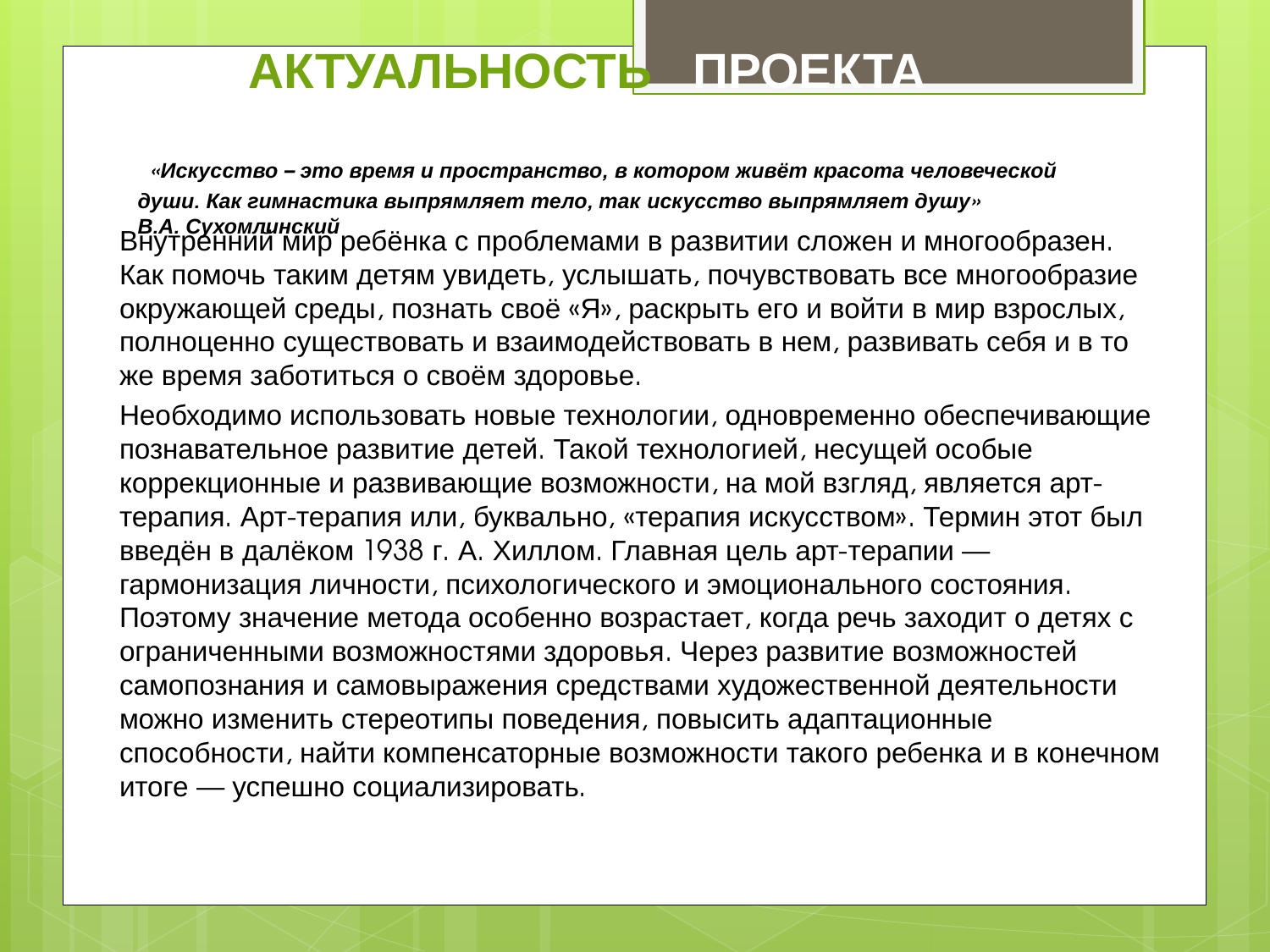

АКТУАЛЬНОСТЬ   ПРОЕКТА
# «Искусство – это время и пространство, в котором живёт красота человеческой души. Как гимнастика выпрямляет тело, так искусство выпрямляет душу» В.А. Сухомлинский
Внутренний мир ребёнка с проблемами в развитии сложен и многообразен. Как помочь таким детям увидеть, услышать, почувствовать все многообразие окружающей среды, познать своё «Я», раскрыть его и войти в мир взрослых, полноценно существовать и взаимодействовать в нем, развивать себя и в то же время заботиться о своём здоровье.
Необходимо использовать новые технологии, одновременно обеспечивающие познавательное развитие детей. Такой технологией, несущей особые коррекционные и развивающие возможности, на мой взгляд, является арт-терапия. Арт-терапия или, буквально, «терапия искусством». Термин этот был введён в далёком 1938 г. А. Хиллом. Главная цель арт-терапии — гармонизация личности, психологического и эмоционального состояния. Поэтому значение метода особенно возрастает, когда речь заходит о детях с ограниченными возможностями здоровья. Через развитие возможностей самопознания и самовыражения средствами художественной деятельности можно изменить стереотипы поведения, повысить адаптационные способности, найти компенсаторные возможности такого ребенка и в конечном итоге — успешно социализировать.